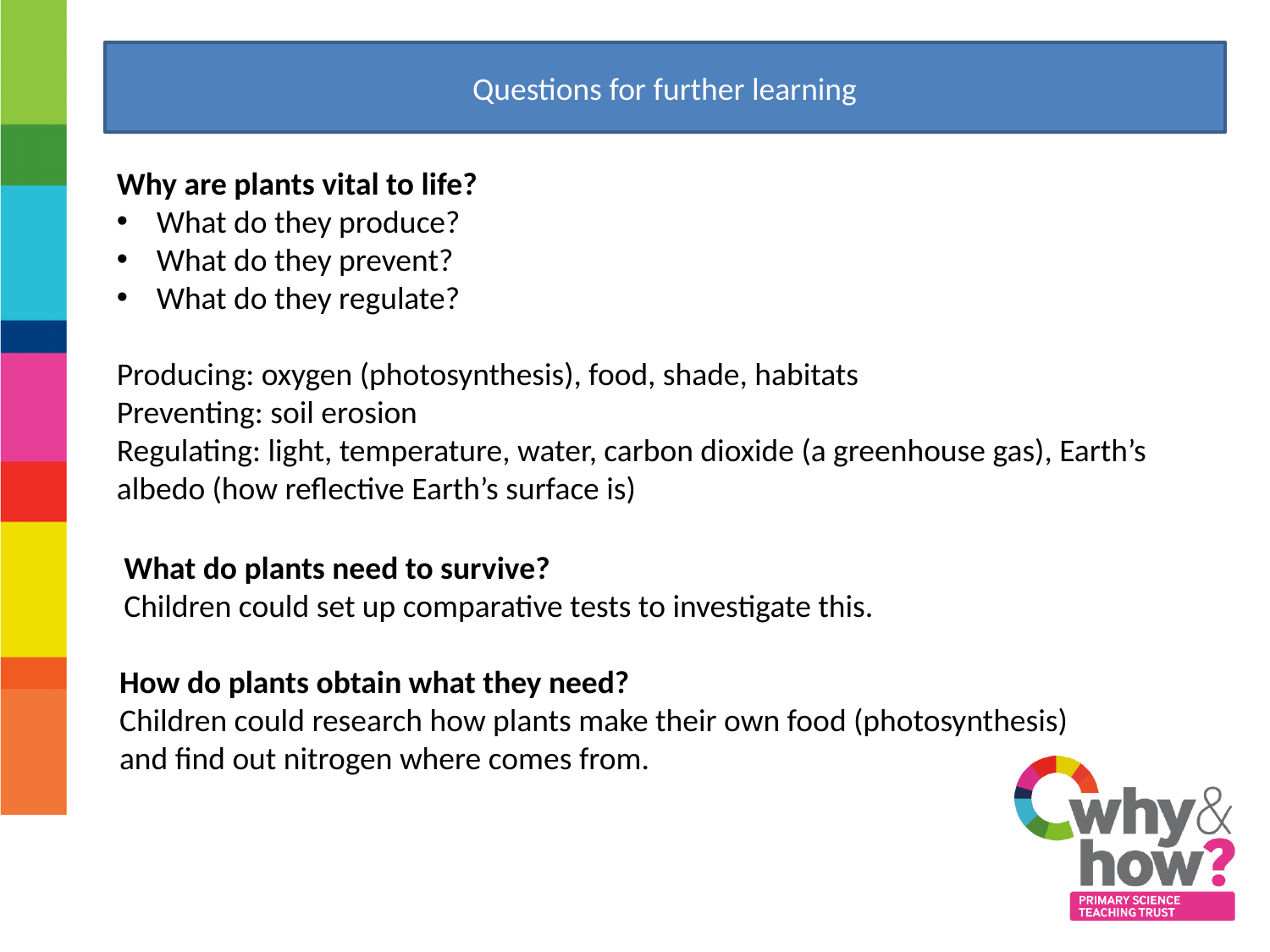

Questions for further learning
Why are plants vital to life?
What do they produce?
What do they prevent?
What do they regulate?

Producing: oxygen (photosynthesis), food, shade, habitats
Preventing: soil erosion
Regulating: light, temperature, water, carbon dioxide (a greenhouse gas), Earth’s albedo (how reflective Earth’s surface is)
What do plants need to survive?
Children could set up comparative tests to investigate this.
How do plants obtain what they need?
Children could research how plants make their own food (photosynthesis)
and find out nitrogen where comes from.